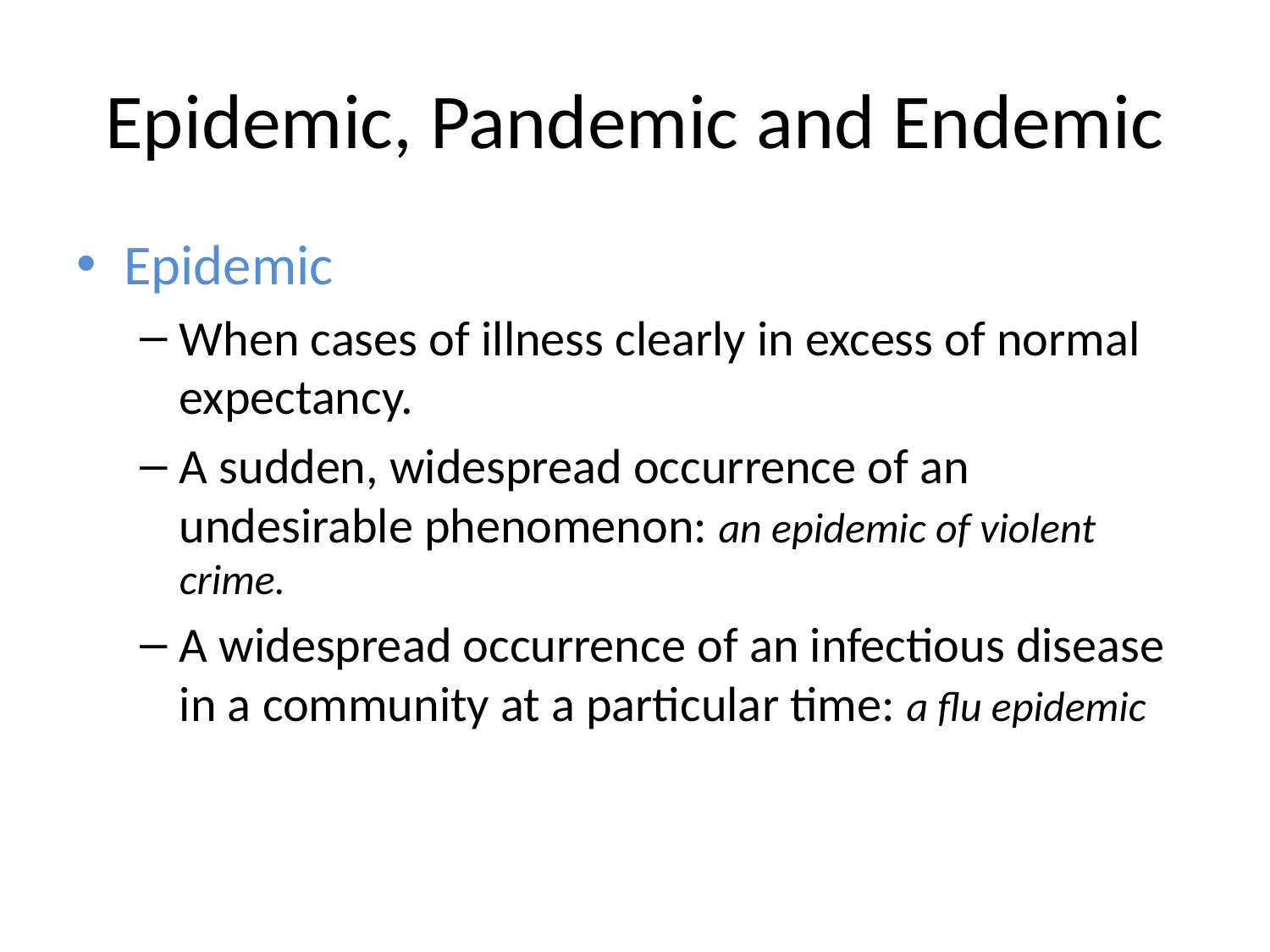

# Epidemic, Pandemic and Endemic
Epidemic
When cases of illness clearly in excess of normal expectancy.
A sudden, widespread occurrence of an undesirable phenomenon: an epidemic of violent crime.
A widespread occurrence of an infectious disease in a community at a particular time: a flu epidemic